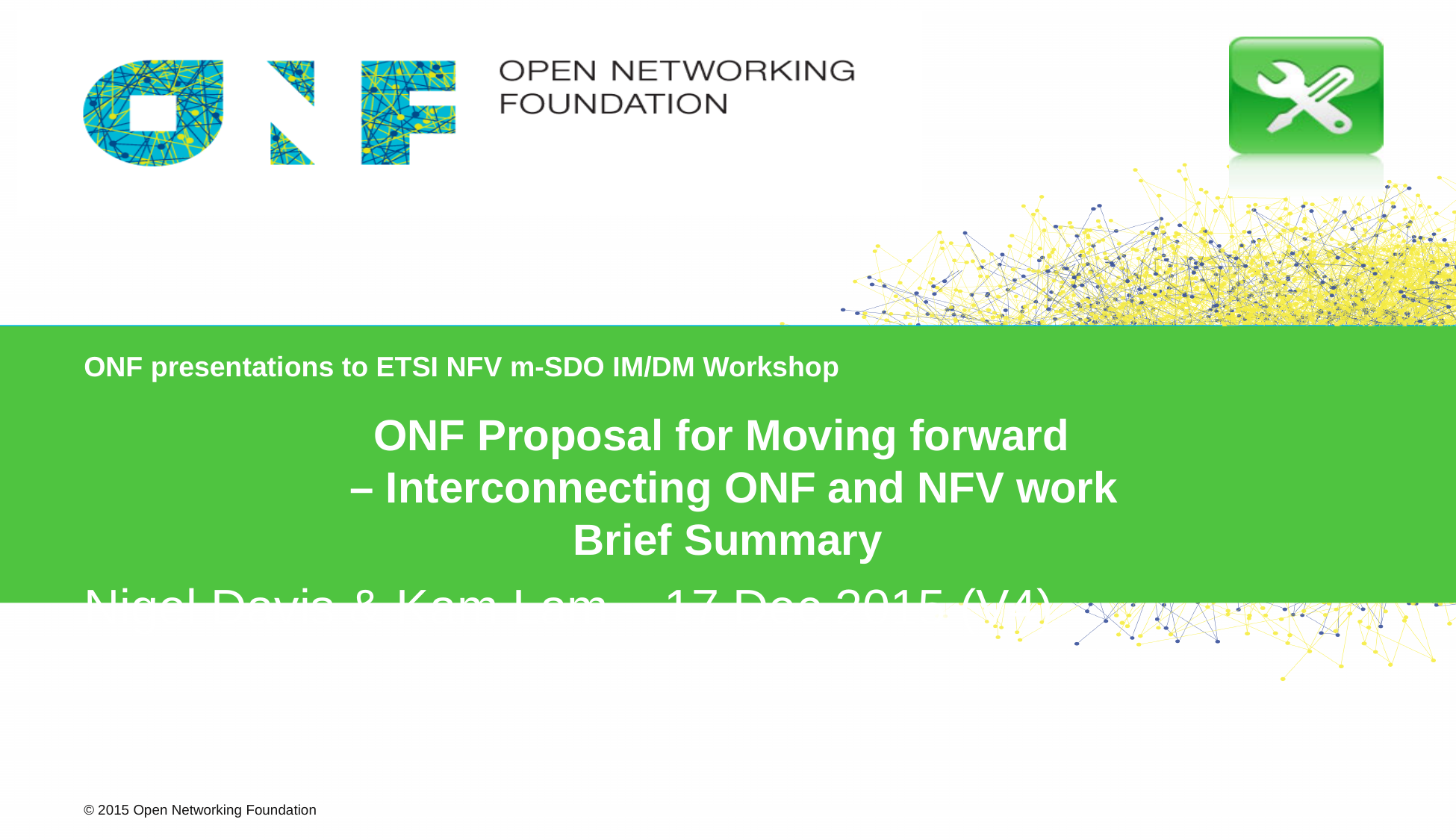

ONF presentations to ETSI NFV m-SDO IM/DM Workshop
# ONF Proposal for Moving forward – Interconnecting ONF and NFV work Brief Summary
Nigel Davis & Kam Lam – 17 Dec 2015 (V4)